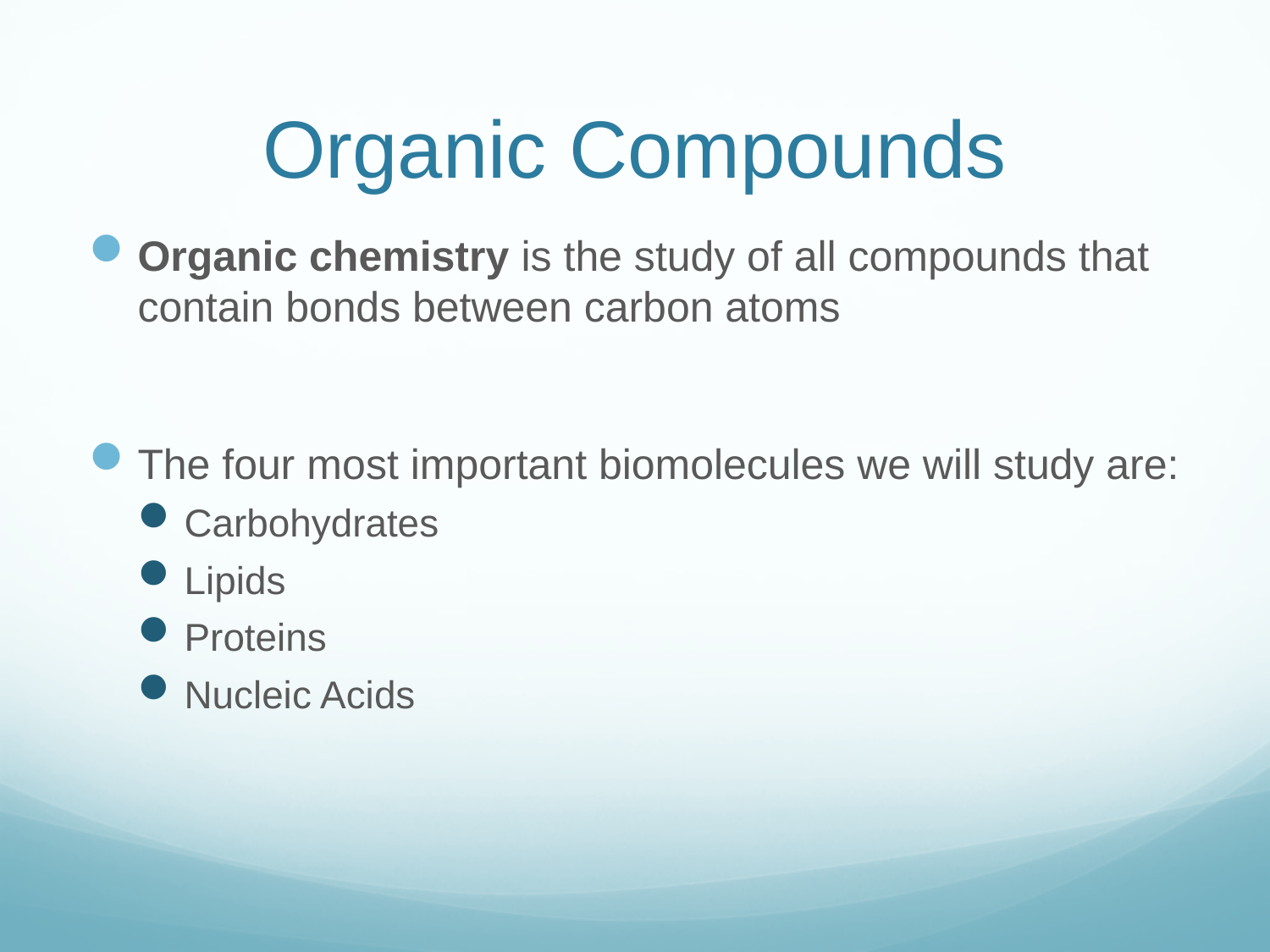

# Organic Compounds
Organic chemistry is the study of all compounds that contain bonds between carbon atoms

The four most important biomolecules we will study are:
Carbohydrates
Lipids
Proteins
Nucleic Acids